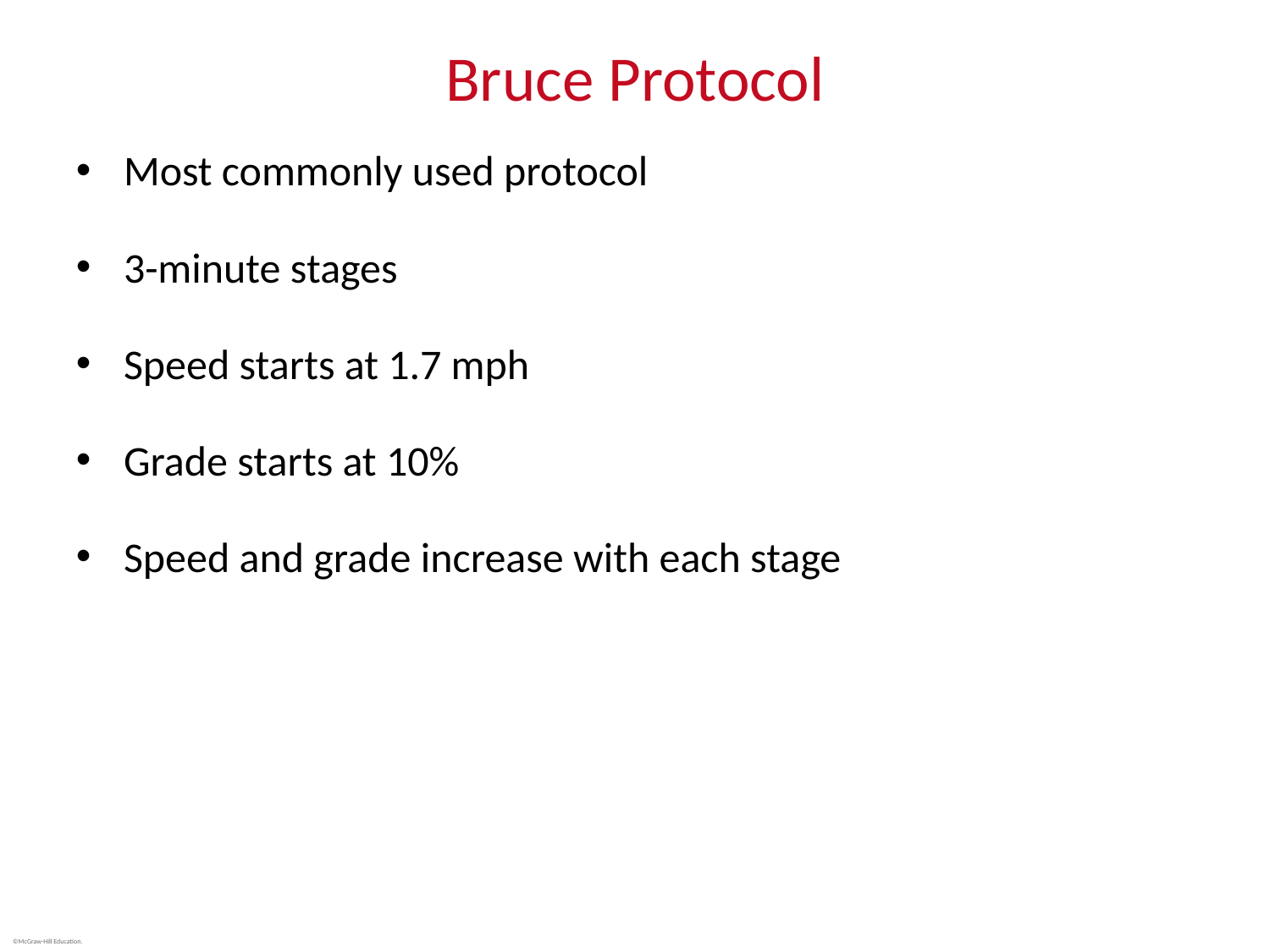

# Bruce Protocol
Most commonly used protocol
3-minute stages
Speed starts at 1.7 mph
Grade starts at 10%
Speed and grade increase with each stage